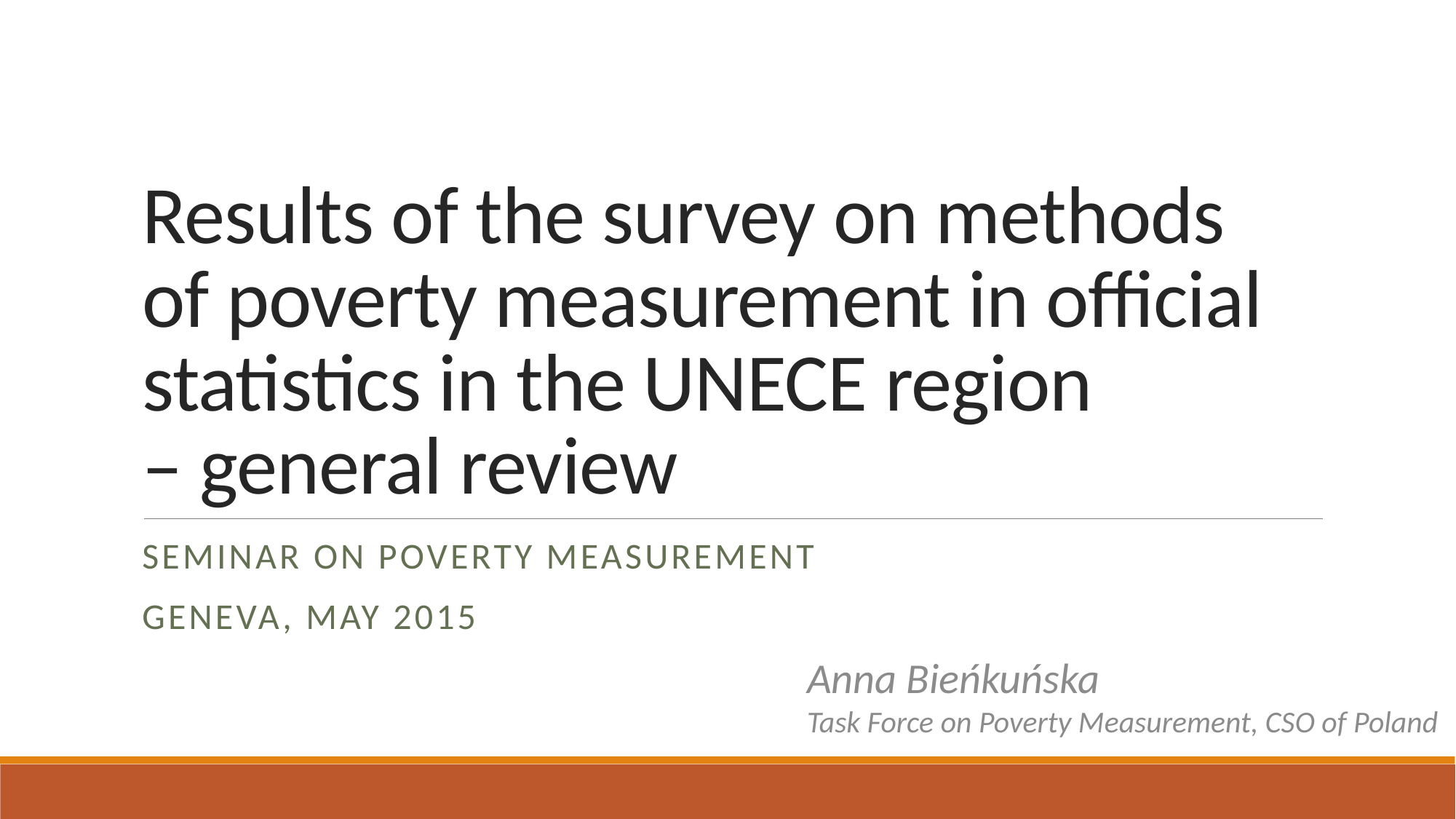

# Results of the survey on methods of poverty measurement in official statistics in the UNECE region – general review
Seminar on Poverty Measurement
Geneva, May 2015

Anna Bieńkuńska
Task Force on Poverty Measurement, CSO of Poland